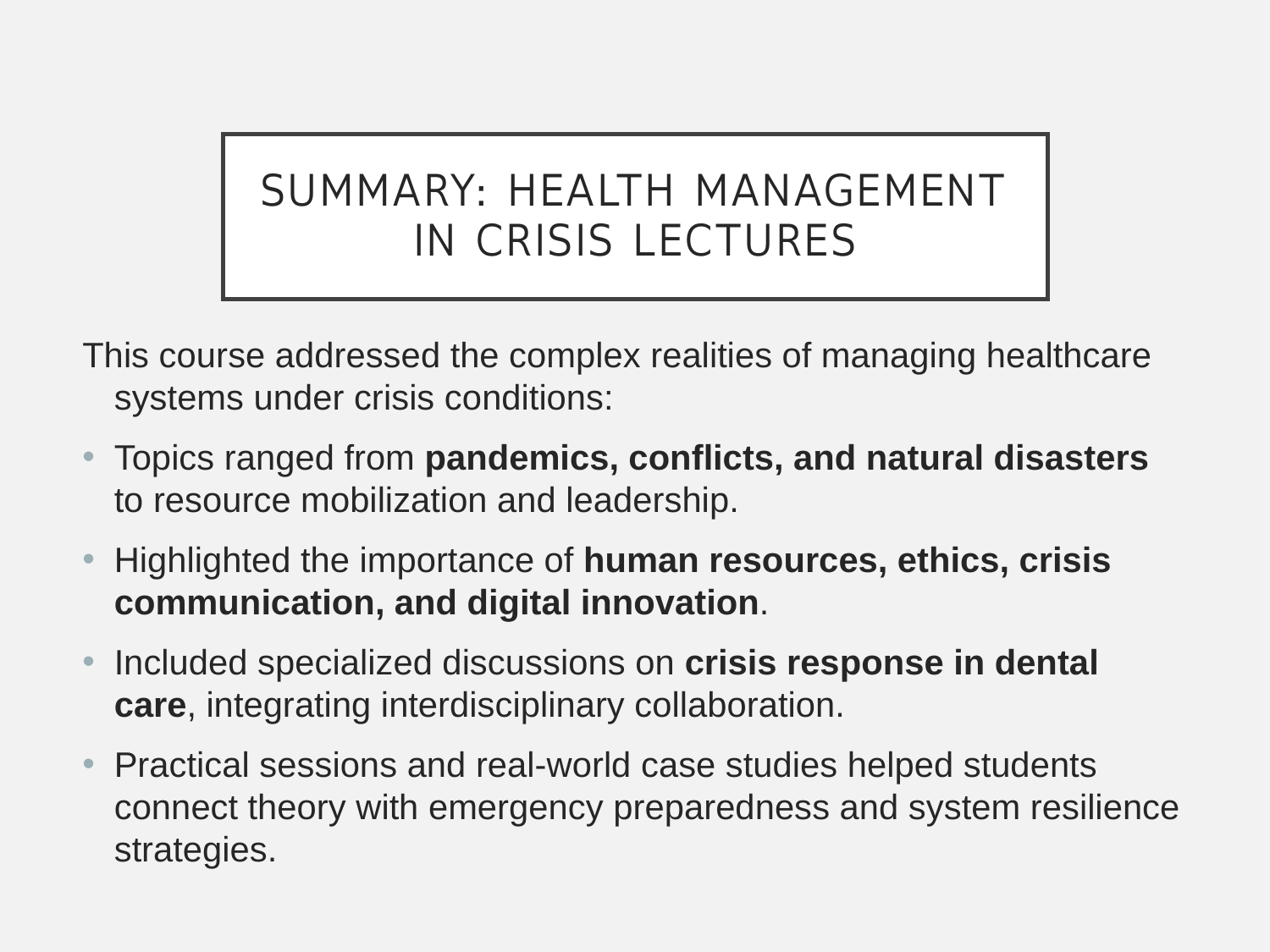

# Summary: Health Management in Crisis Lectures
This course addressed the complex realities of managing healthcare systems under crisis conditions:
Topics ranged from pandemics, conflicts, and natural disasters to resource mobilization and leadership.
Highlighted the importance of human resources, ethics, crisis communication, and digital innovation.
Included specialized discussions on crisis response in dental care, integrating interdisciplinary collaboration.
Practical sessions and real-world case studies helped students connect theory with emergency preparedness and system resilience strategies.